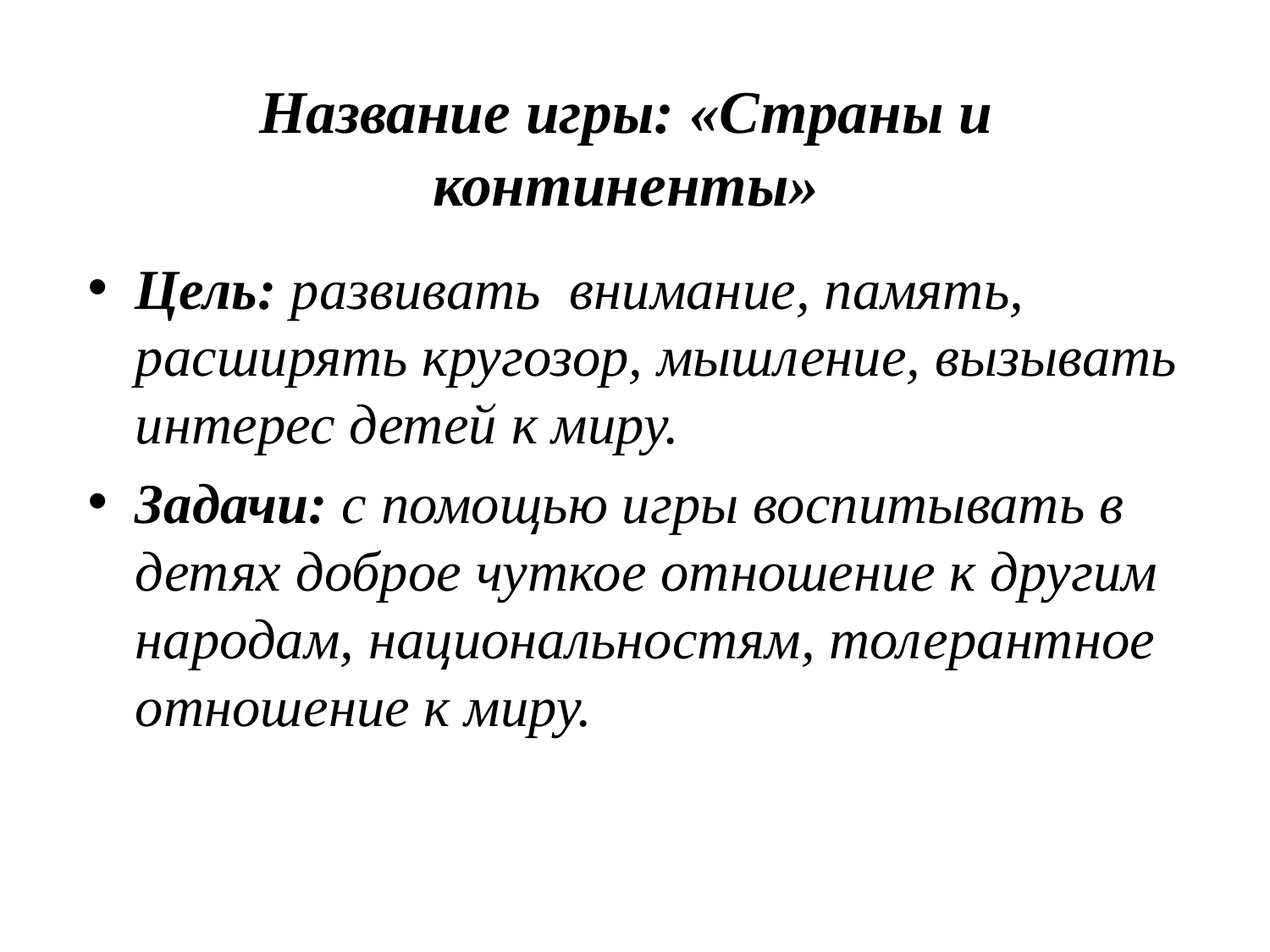

# Название игры: «Страны и континенты»
Цель: развивать  внимание, память, расширять кругозор, мышление, вызывать интерес детей к миру.
Задачи: с помощью игры воспитывать в детях доброе чуткое отношение к другим народам, национальностям, толерантное отношение к миру.